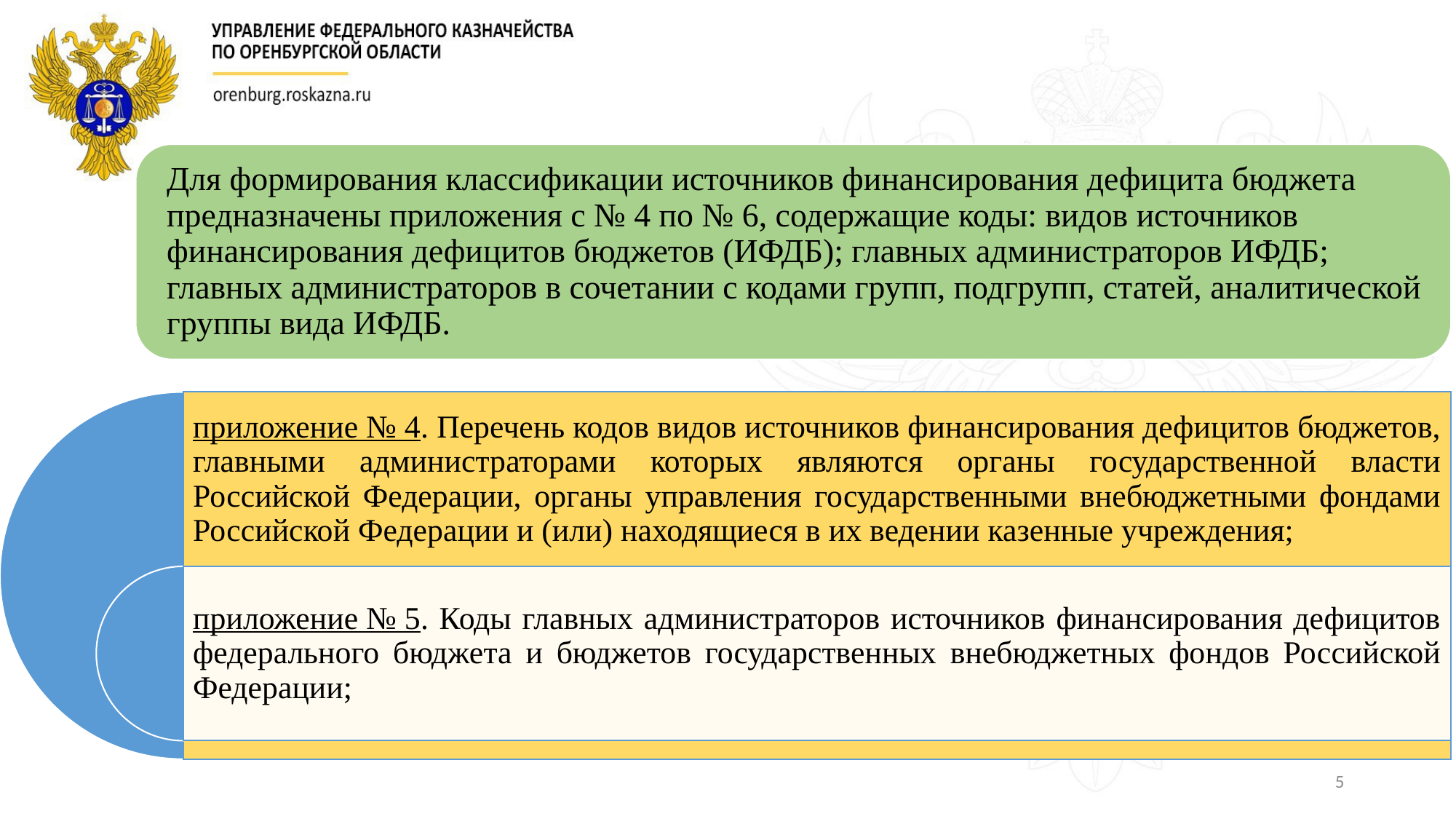

Для формирования классификации источников финансирования дефицита бюджета предназначены приложения с № 4 по № 6, содержащие коды: видов источников финансирования дефицитов бюджетов (ИФДБ); главных администраторов ИФДБ; главных администраторов в сочетании с кодами групп, подгрупп, статей, аналитической группы вида ИФДБ.
приложение № 4. Перечень кодов видов источников финансирования дефицитов бюджетов, главными администраторами которых являются органы государственной власти Российской Федерации, органы управления государственными внебюджетными фондами Российской Федерации и (или) находящиеся в их ведении казенные учреждения;
приложение № 5. Коды главных администраторов источников финансирования дефицитов федерального бюджета и бюджетов государственных внебюджетных фондов Российской Федерации;
5